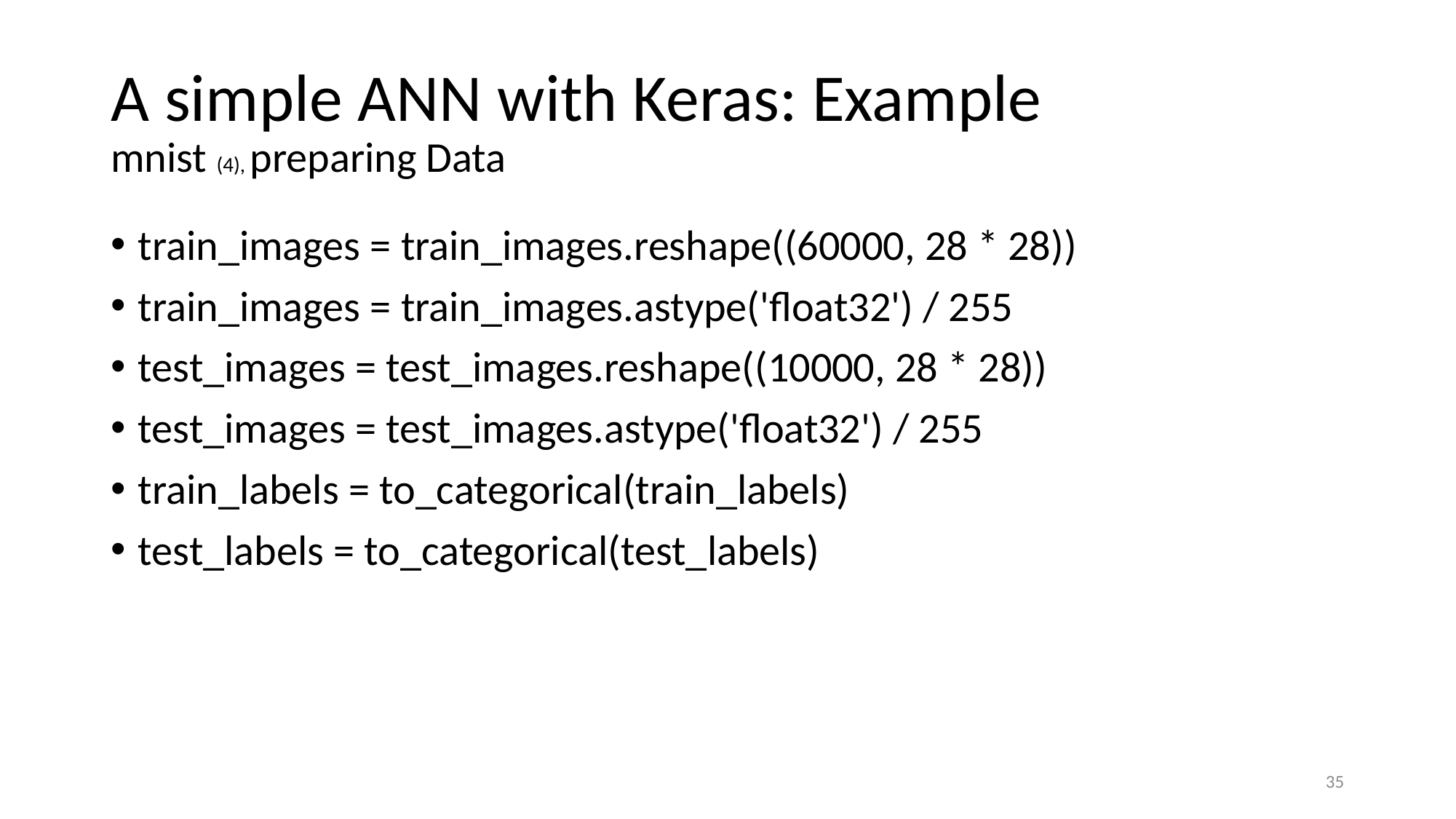

# A simple ANN with Keras: Example mnist (4), preparing Data
train_images = train_images.reshape((60000, 28 * 28))
train_images = train_images.astype('float32') / 255
test_images = test_images.reshape((10000, 28 * 28))
test_images = test_images.astype('float32') / 255
train_labels = to_categorical(train_labels)
test_labels = to_categorical(test_labels)
35